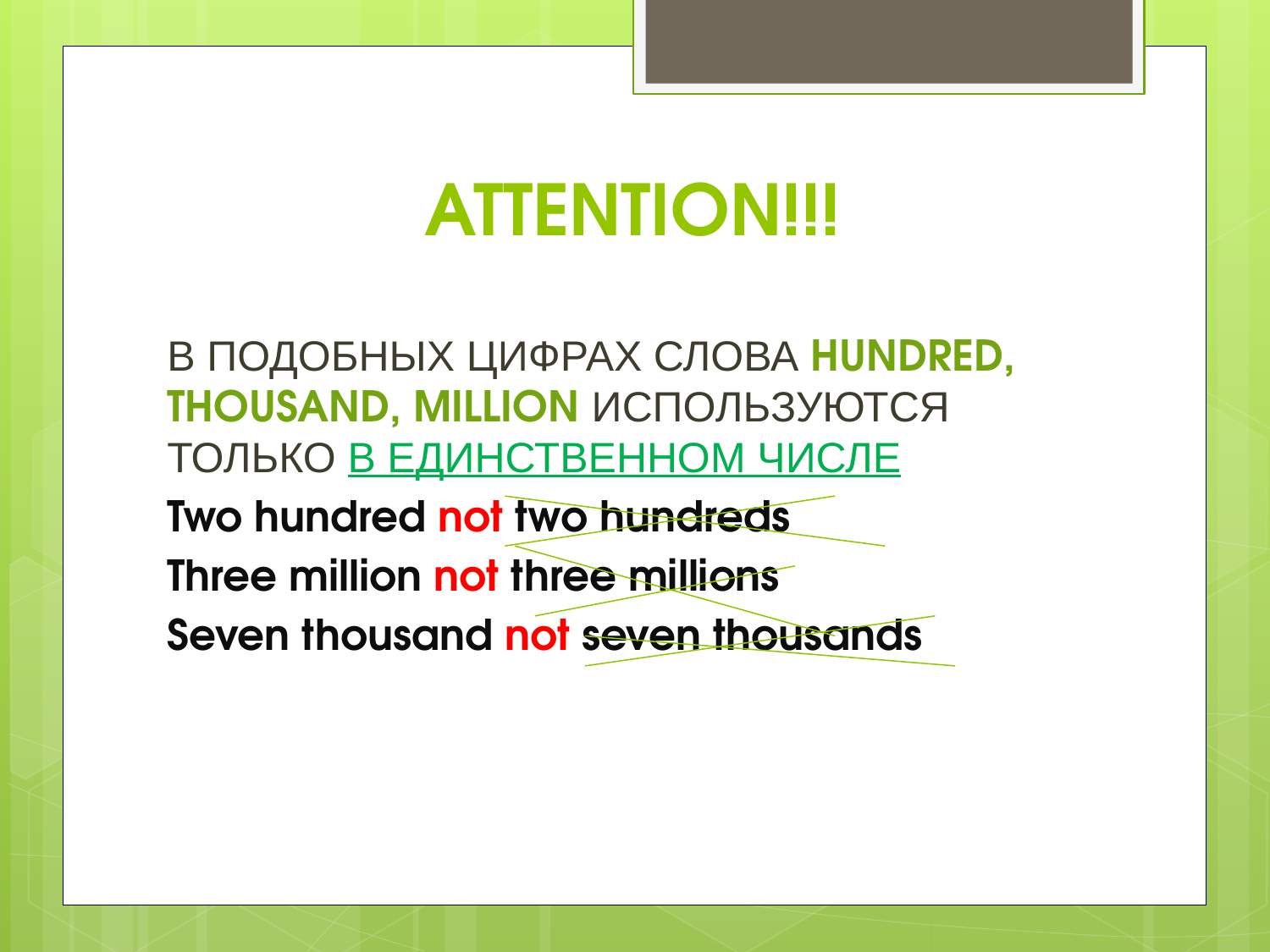

# ATTENTION!!!
В ПОДОБНЫХ ЦИФРАХ СЛОВА HUNDRED, THOUSAND, MILLION ИСПОЛЬЗУЮТСЯ ТОЛЬКО В ЕДИНСТВЕННОМ ЧИСЛЕ
Two hundred not two hundreds
Three million not three millions
Seven thousand not seven thousands